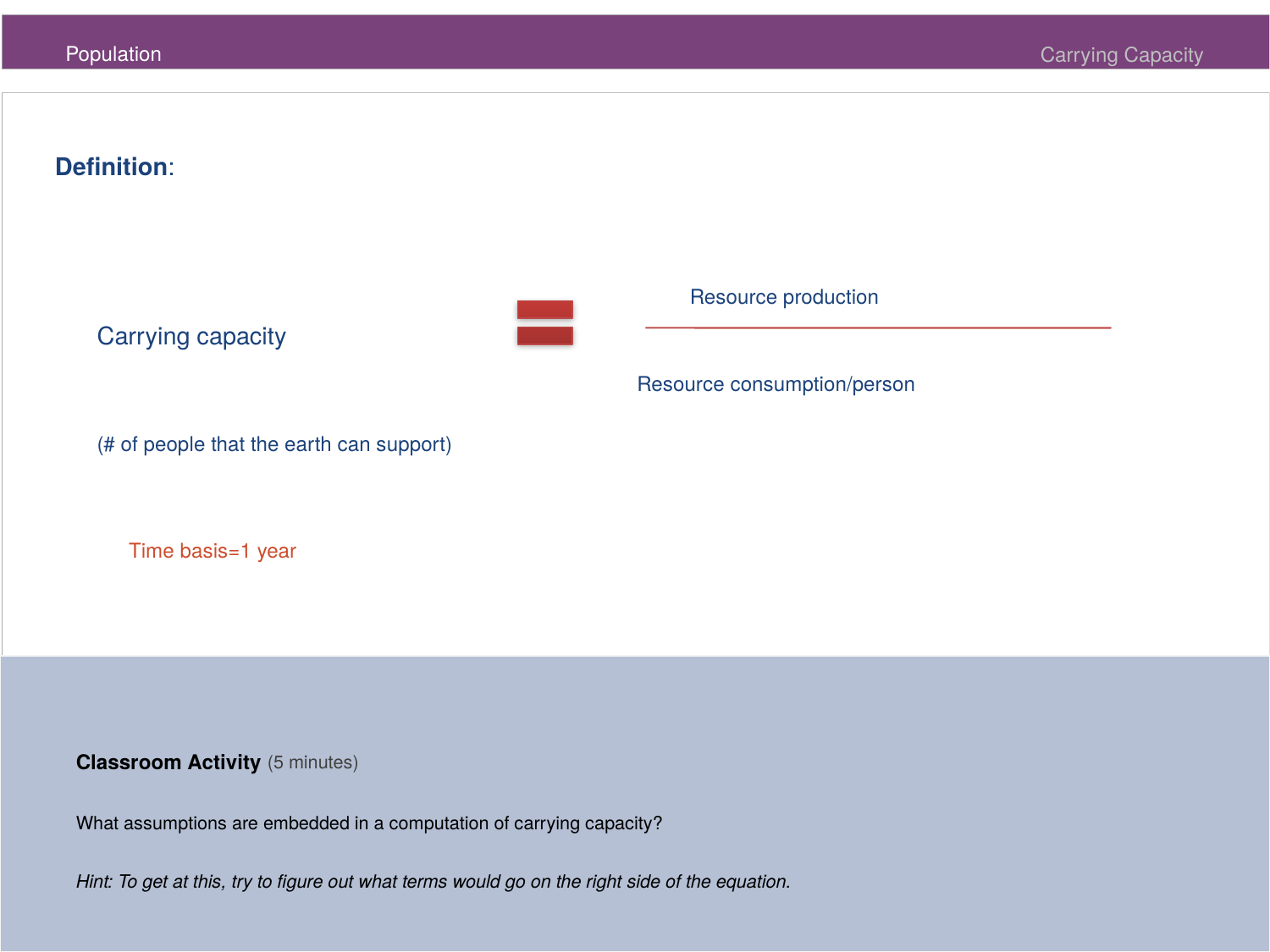

Carrying Capacity
Definition:

Resource production
Carrying capacity

(# of people that the earth can support)

Resource consumption/person
Time basis=1 year

Classroom Activity (5 minutes)
What assumptions are embedded in a computation of carrying capacity?
Hint: To get at this, try to figure out what terms would go on the right side of the equation.